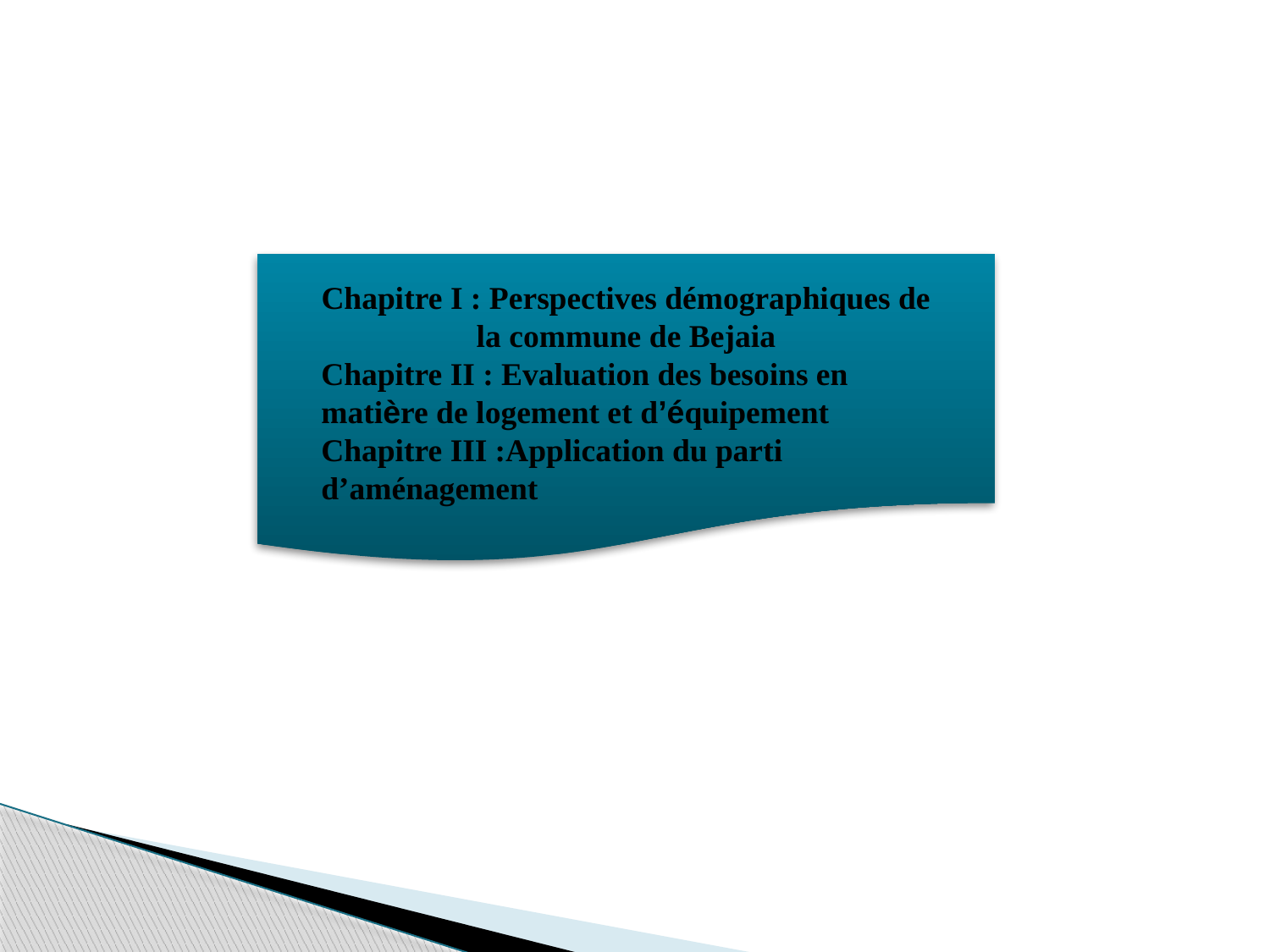

Chapitre I : Perspectives démographiques de la commune de Bejaia
Chapitre II : Evaluation des besoins en matière de logement et d’équipement
Chapitre III :Application du parti d’aménagement